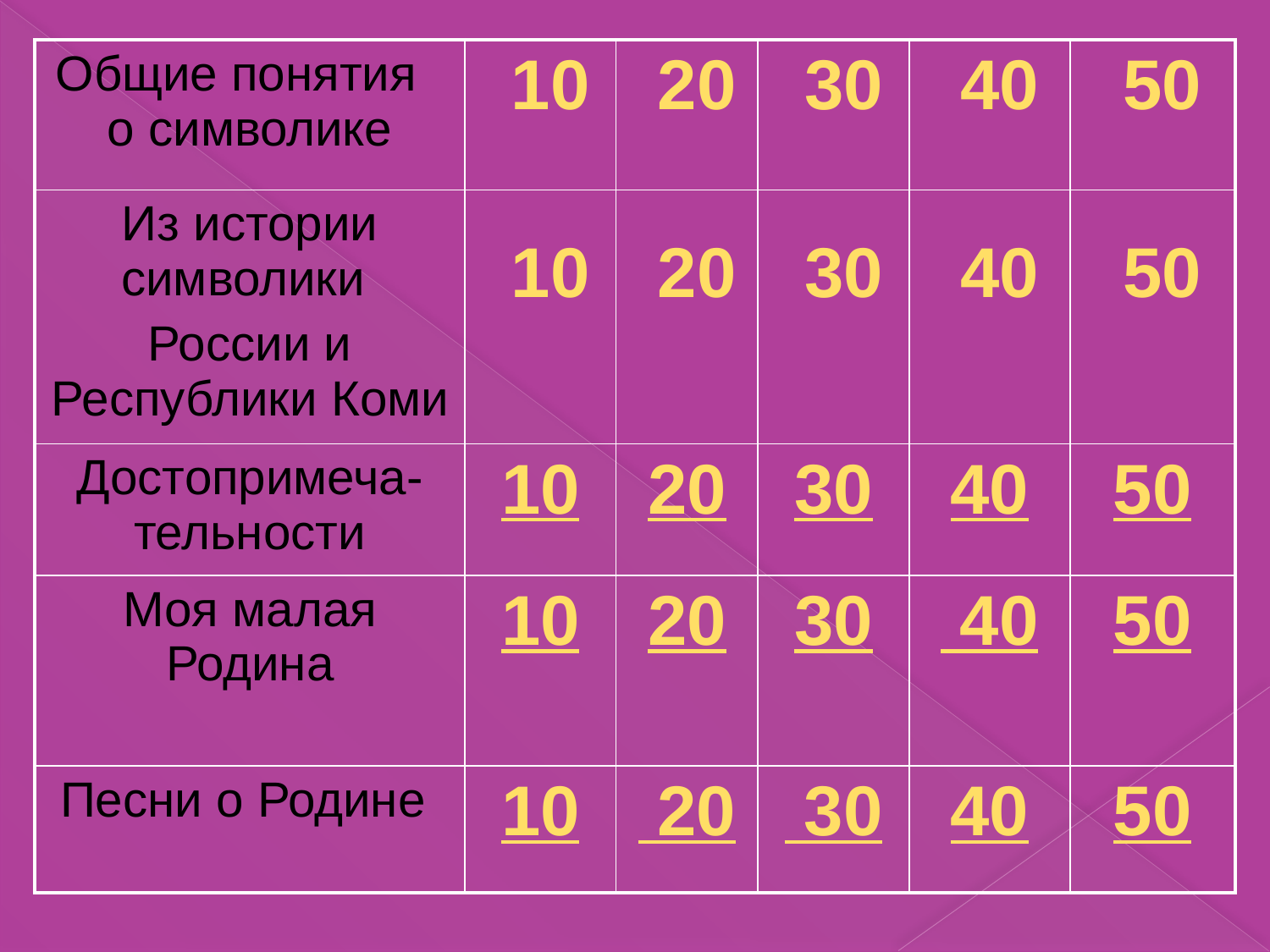

| Общие понятия о символике | 10 | 20 | 30 | 40 | 50 |
| --- | --- | --- | --- | --- | --- |
| Из истории символики России и Республики Коми | 10 | 20 | 30 | 40 | 50 |
| Достопримеча-тельности | 10 | 20 | 30 | 40 | 50 |
| Моя малая Родина | 10 | 20 | 30 | 40 | 50 |
| Песни о Родине | 10 | 20 | 30 | 40 | 50 |